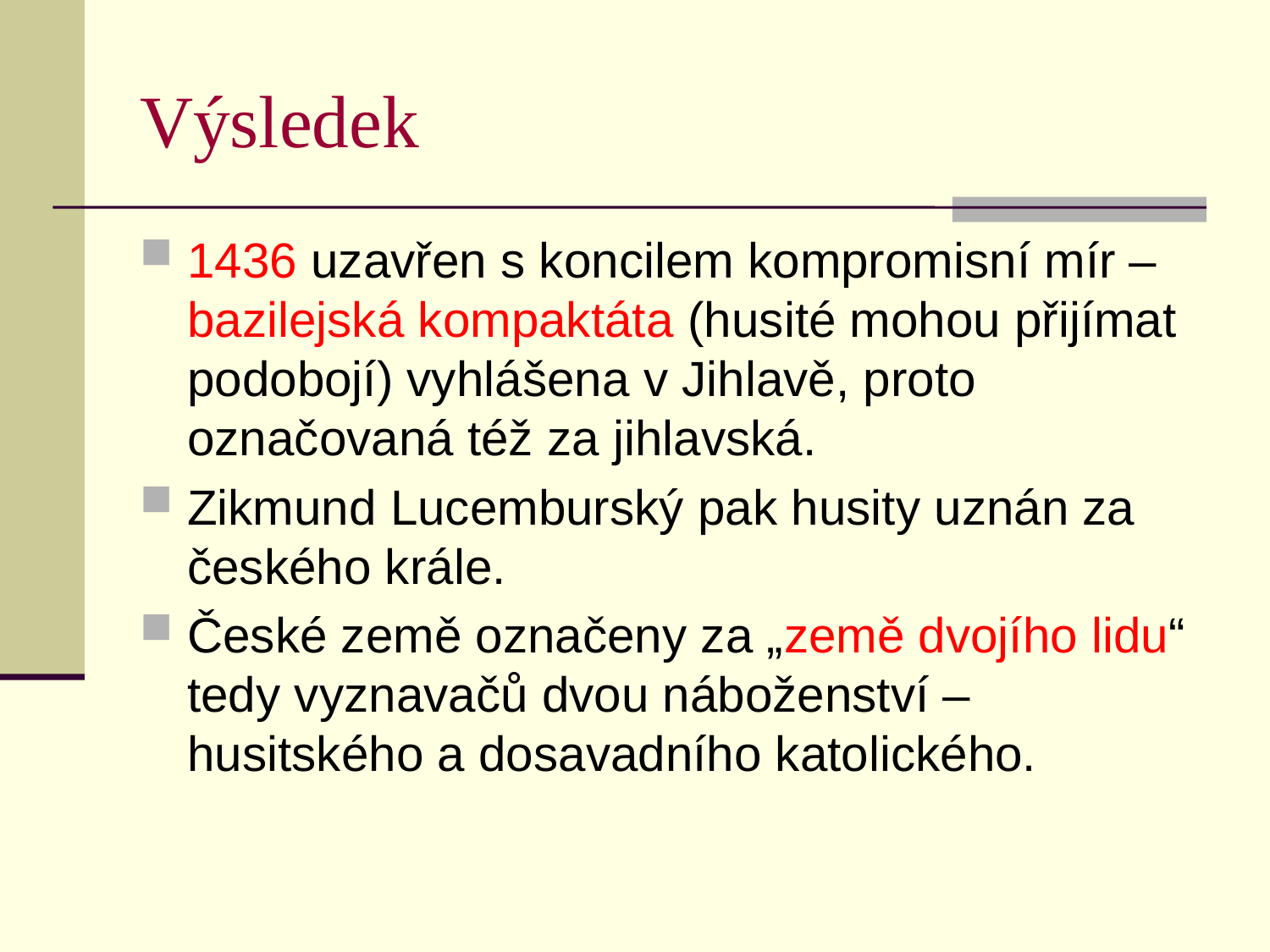

# Výsledek
1436 uzavřen s koncilem kompromisní mír – bazilejská kompaktáta (husité mohou přijímat podobojí) vyhlášena v Jihlavě, proto označovaná též za jihlavská.
Zikmund Lucemburský pak husity uznán za českého krále.
České země označeny za „země dvojího lidu“ tedy vyznavačů dvou náboženství – husitského a dosavadního katolického.